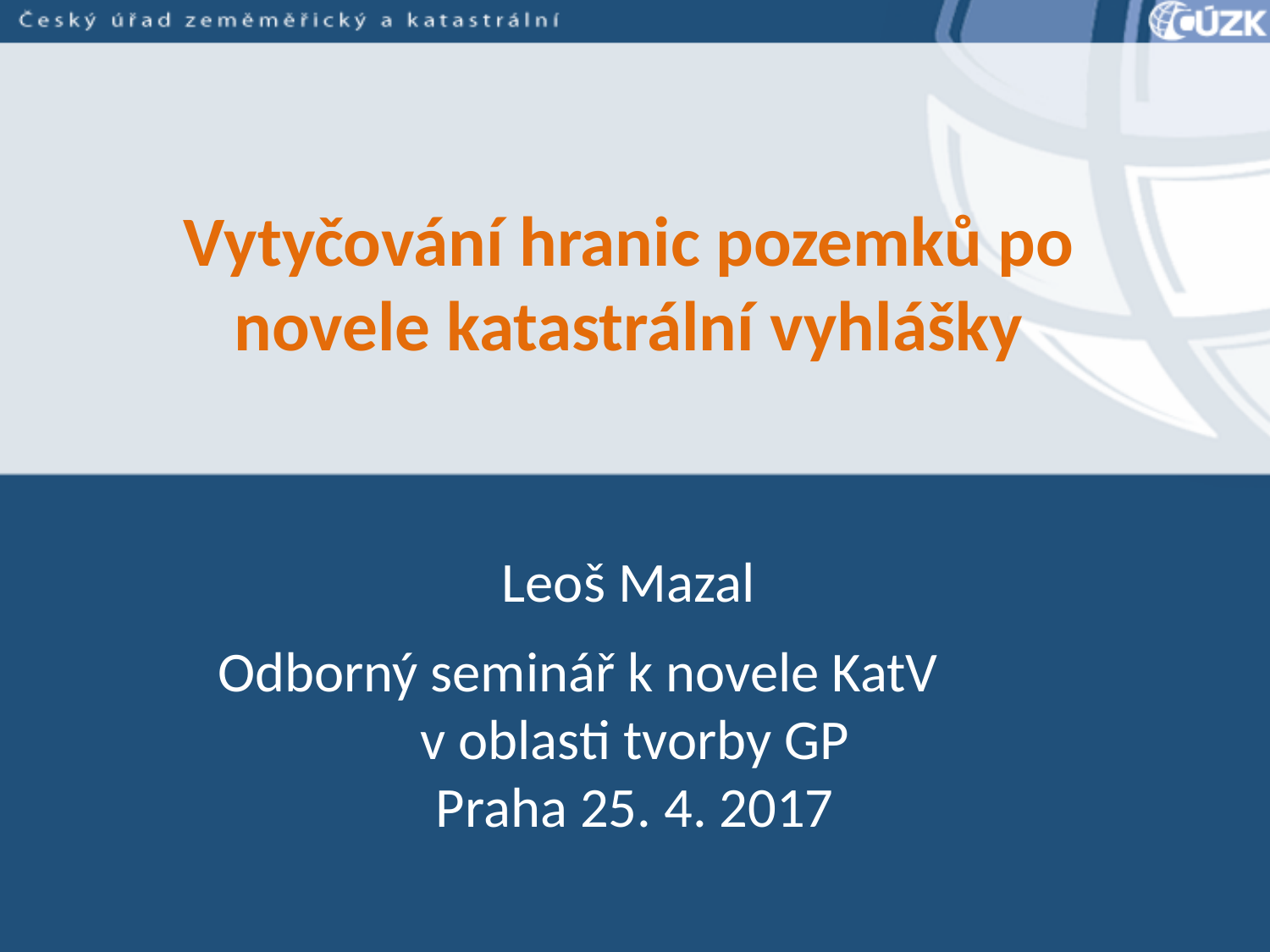

# Vytyčování hranic pozemků po novele katastrální vyhlášky
Leoš Mazal
Odborný seminář k novele KatV          v oblasti tvorby GP
Praha 25. 4. 2017